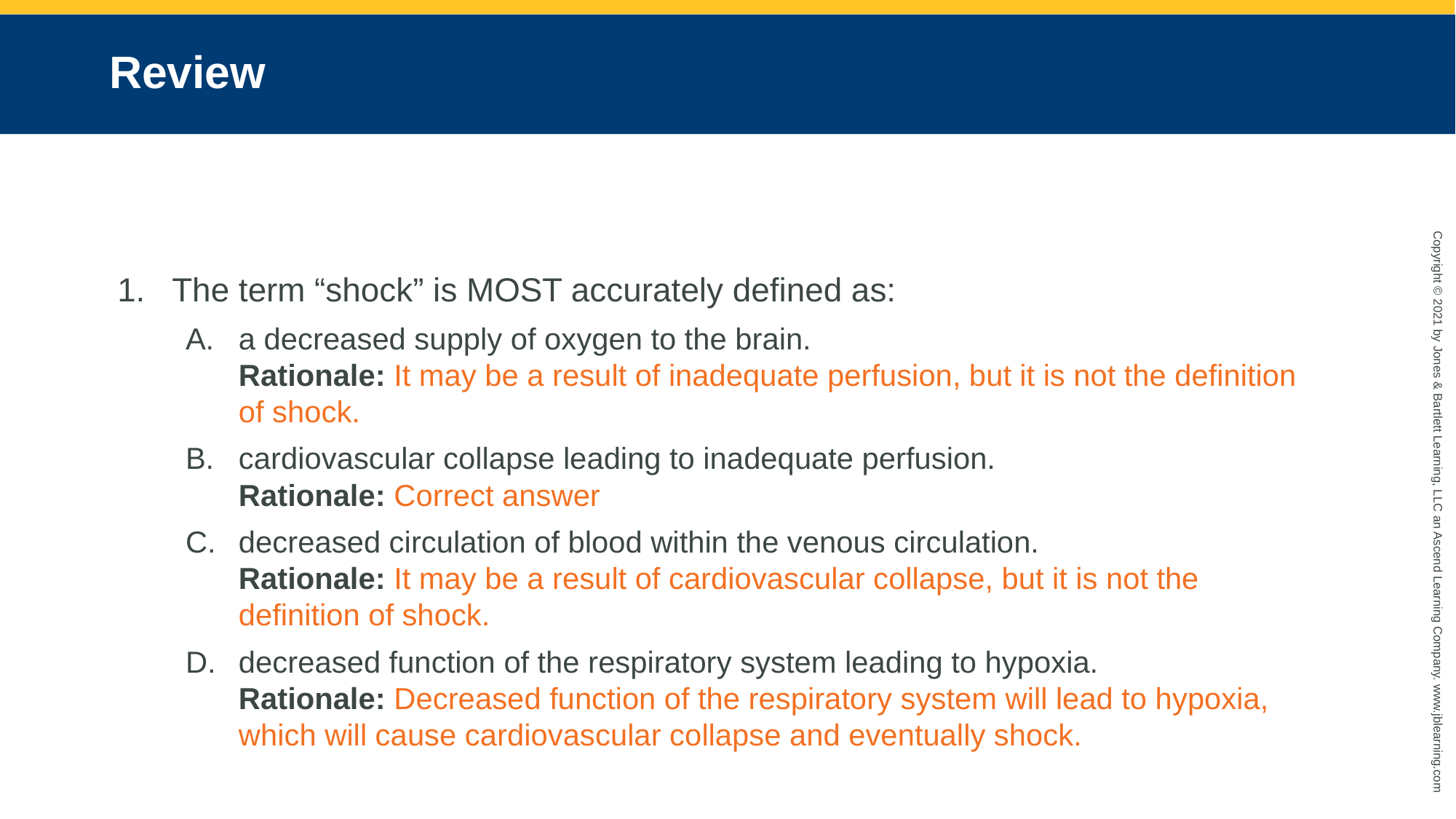

# Review
The term “shock” is MOST accurately defined as:
a decreased supply of oxygen to the brain.
Rationale: It may be a result of inadequate perfusion, but it is not the definition of shock.
cardiovascular collapse leading to inadequate perfusion.
Rationale: Correct answer
decreased circulation of blood within the venous circulation.
Rationale: It may be a result of cardiovascular collapse, but it is not the definition of shock.
decreased function of the respiratory system leading to hypoxia.
Rationale: Decreased function of the respiratory system will lead to hypoxia, which will cause cardiovascular collapse and eventually shock.